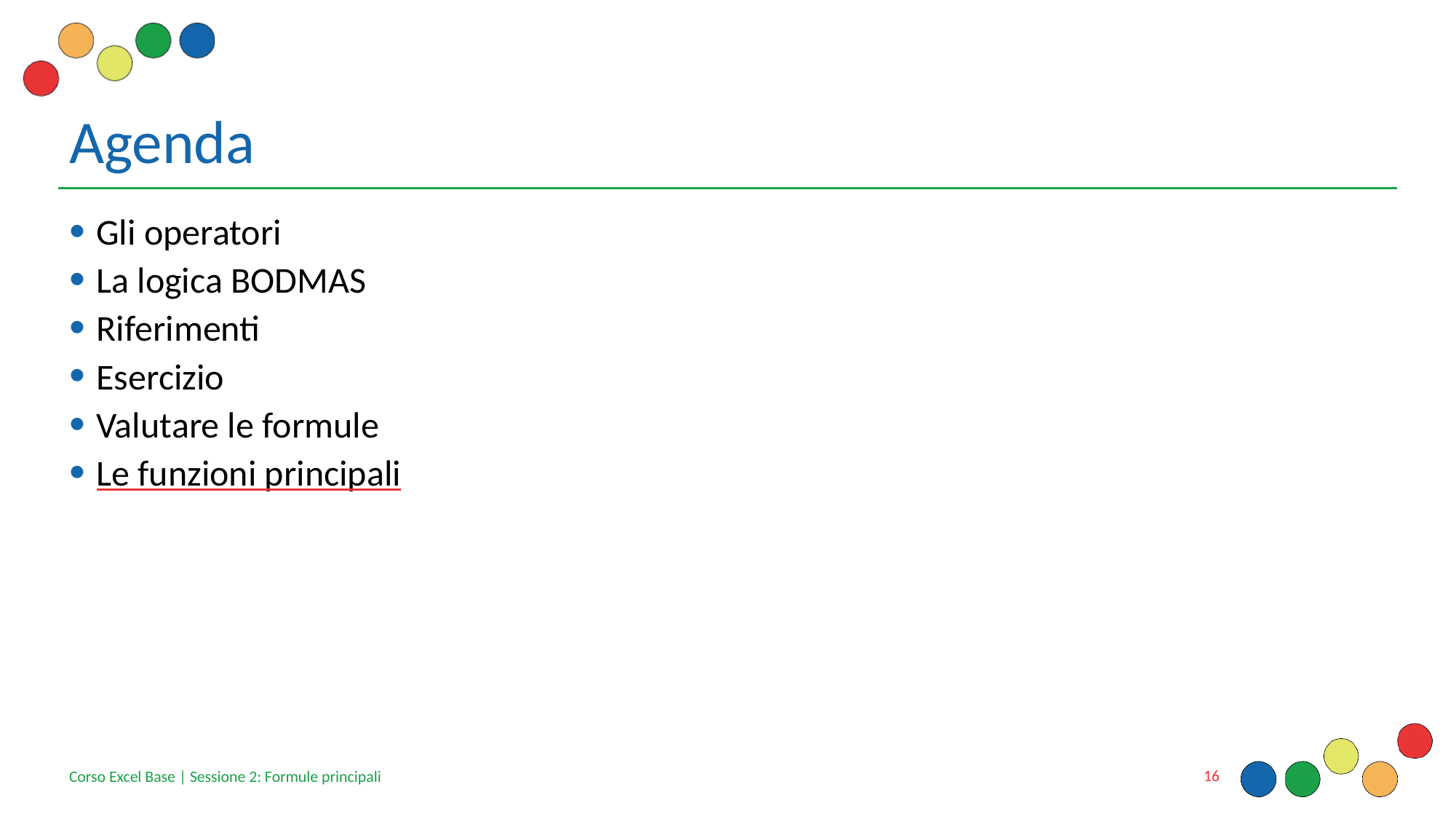

# Agenda
Gli operatori
La logica BODMAS
Riferimenti
Esercizio
Valutare le formule
Le funzioni principali
16
Corso Excel Base | Sessione 2: Formule principali